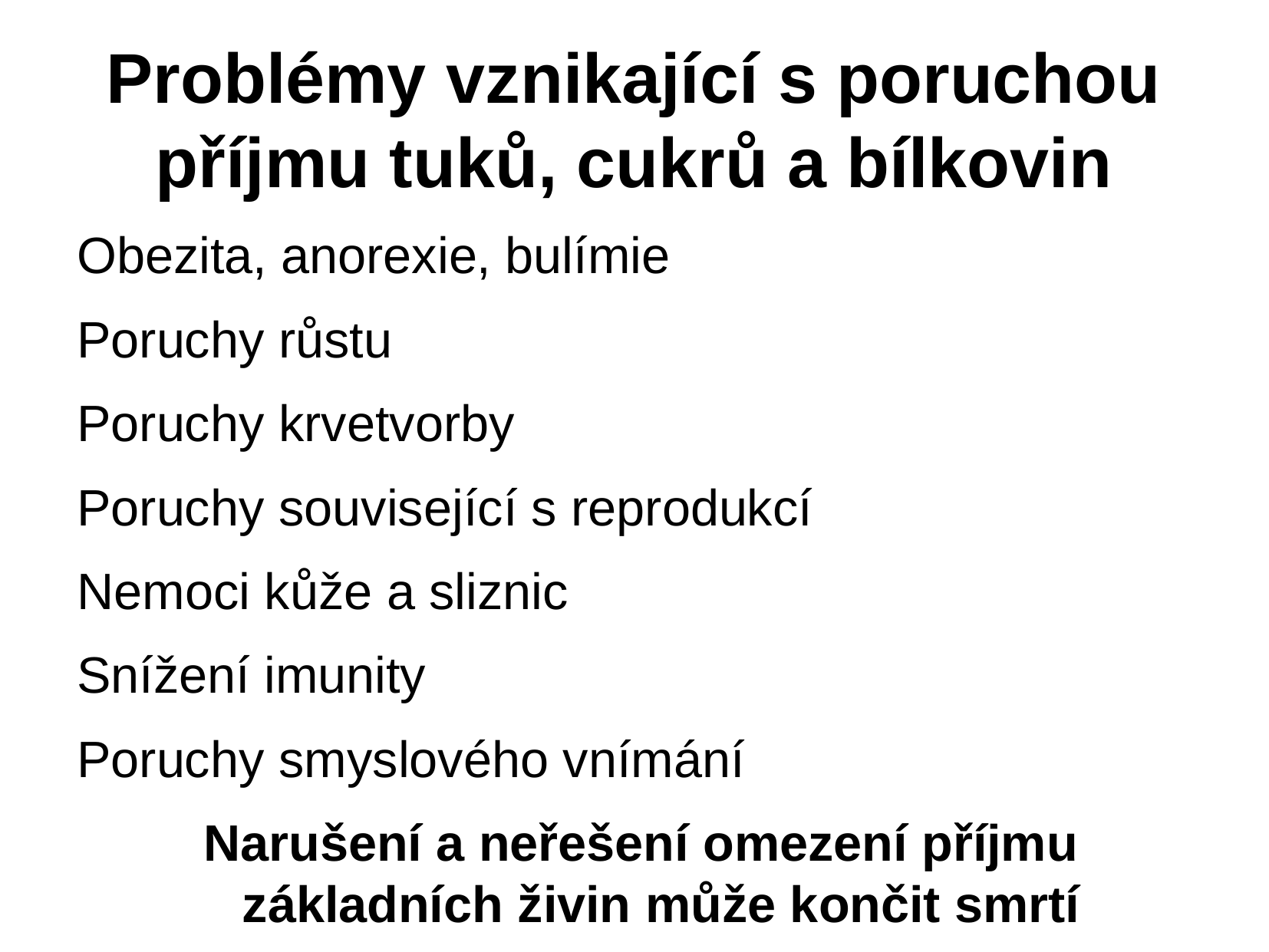

# Problémy vznikající s poruchou příjmu tuků, cukrů a bílkovin
Obezita, anorexie, bulímie
Poruchy růstu
Poruchy krvetvorby
Poruchy související s reprodukcí
Nemoci kůže a sliznic
Snížení imunity
Poruchy smyslového vnímání
Narušení a neřešení omezení příjmu základních živin může končit smrtí